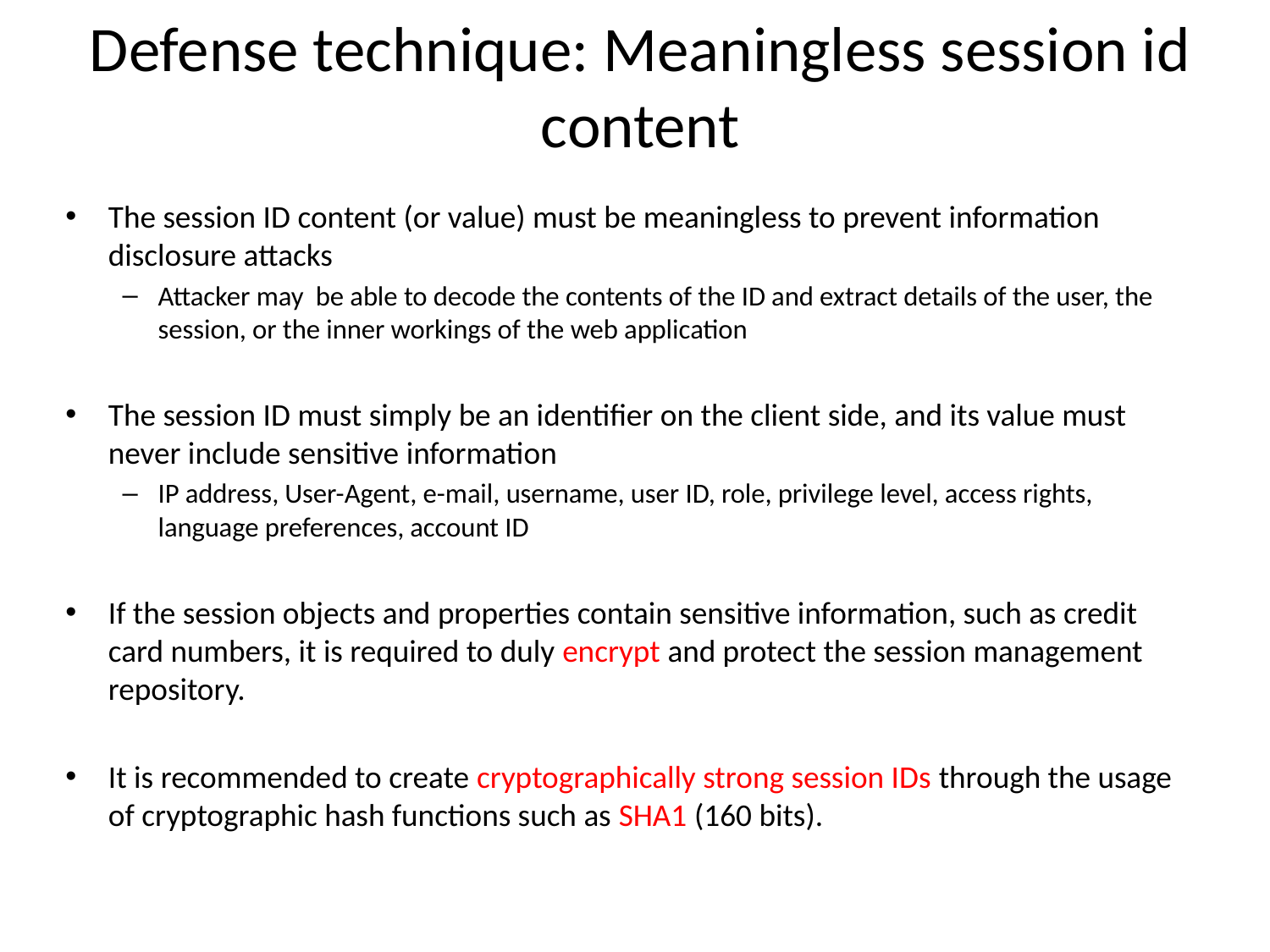

# Defense technique: Meaningless session id content
The session ID content (or value) must be meaningless to prevent information disclosure attacks
Attacker may  be able to decode the contents of the ID and extract details of the user, the session, or the inner workings of the web application

The session ID must simply be an identifier on the client side, and its value must never include sensitive information
IP address, User-Agent, e-mail, username, user ID, role, privilege level, access rights, language preferences, account ID

If the session objects and properties contain sensitive information, such as credit card numbers, it is required to duly encrypt and protect the session management repository.

It is recommended to create cryptographically strong session IDs through the usage of cryptographic hash functions such as SHA1 (160 bits).